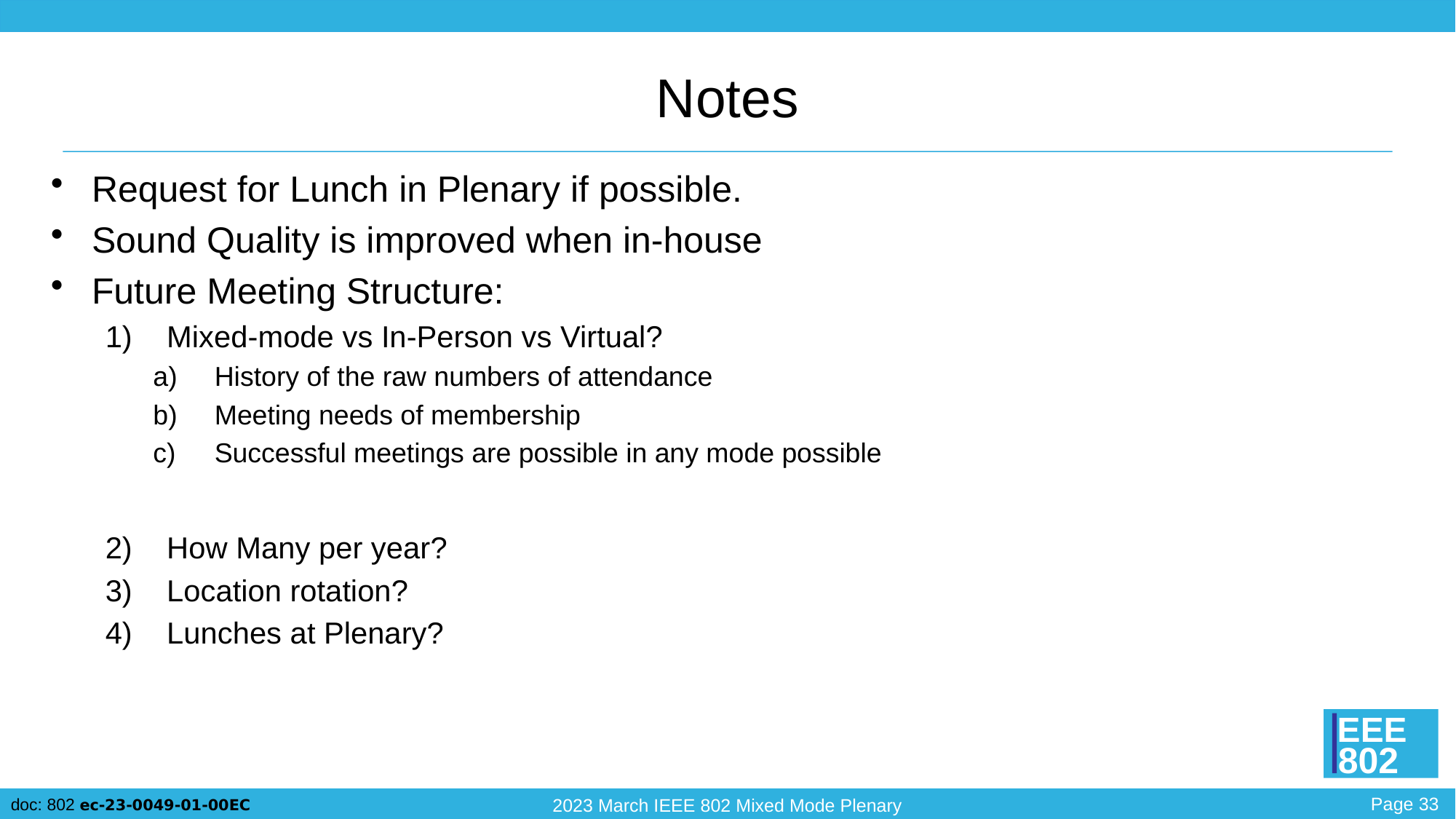

# Notes
Request for Lunch in Plenary if possible.
Sound Quality is improved when in-house
Future Meeting Structure:
Mixed-mode vs In-Person vs Virtual?
History of the raw numbers of attendance
Meeting needs of membership
Successful meetings are possible in any mode possible

How Many per year?
Location rotation?
Lunches at Plenary?